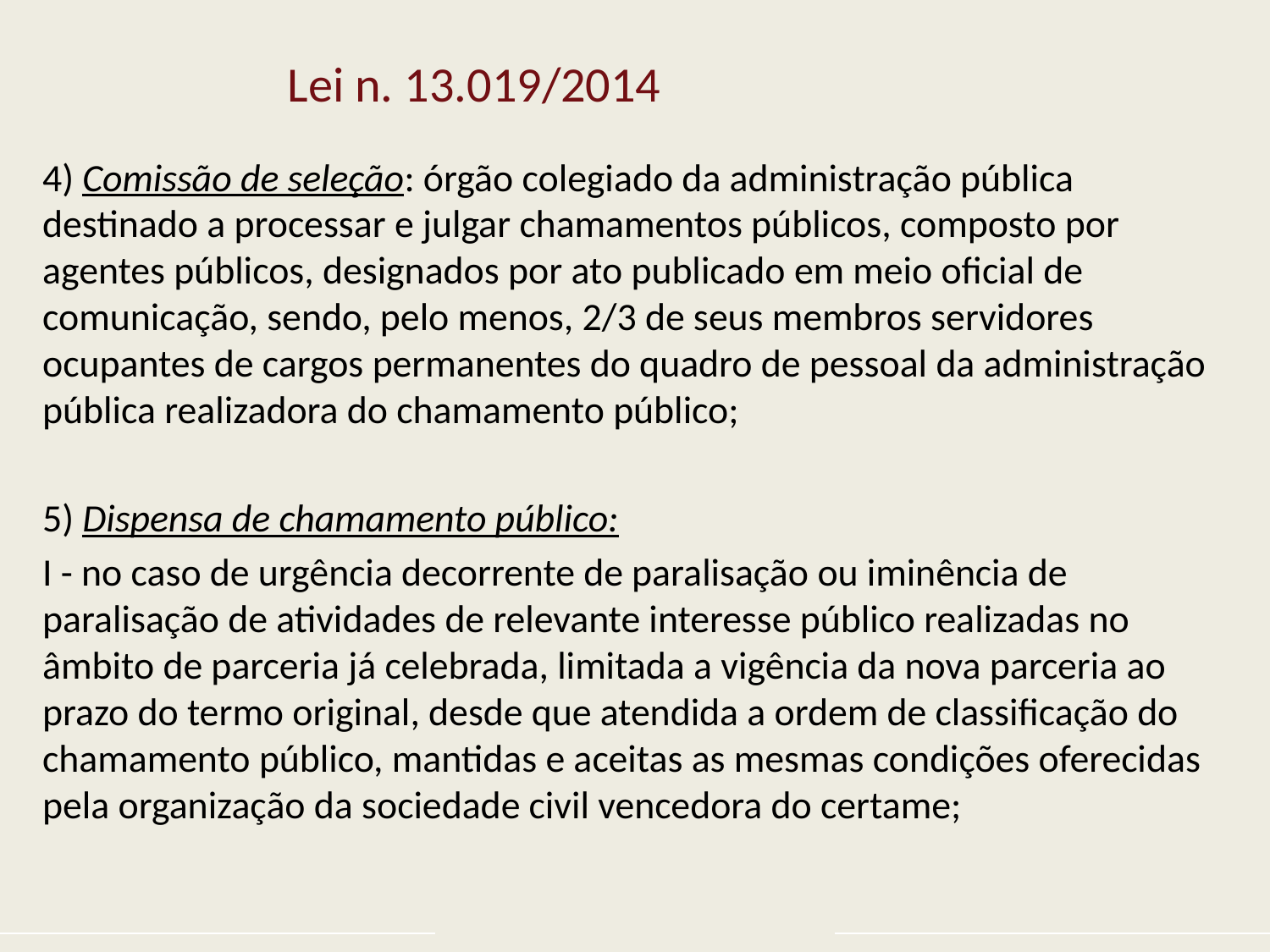

# Lei n. 13.019/2014
4) Comissão de seleção: órgão colegiado da administração pública destinado a processar e julgar chamamentos públicos, composto por agentes públicos, designados por ato publicado em meio oficial de comunicação, sendo, pelo menos, 2/3 de seus membros servidores ocupantes de cargos permanentes do quadro de pessoal da administração pública realizadora do chamamento público;

5) Dispensa de chamamento público:
I - no caso de urgência decorrente de paralisação ou iminência de paralisação de atividades de relevante interesse público realizadas no âmbito de parceria já celebrada, limitada a vigência da nova parceria ao prazo do termo original, desde que atendida a ordem de classificação do chamamento público, mantidas e aceitas as mesmas condições oferecidas pela organização da sociedade civil vencedora do certame;